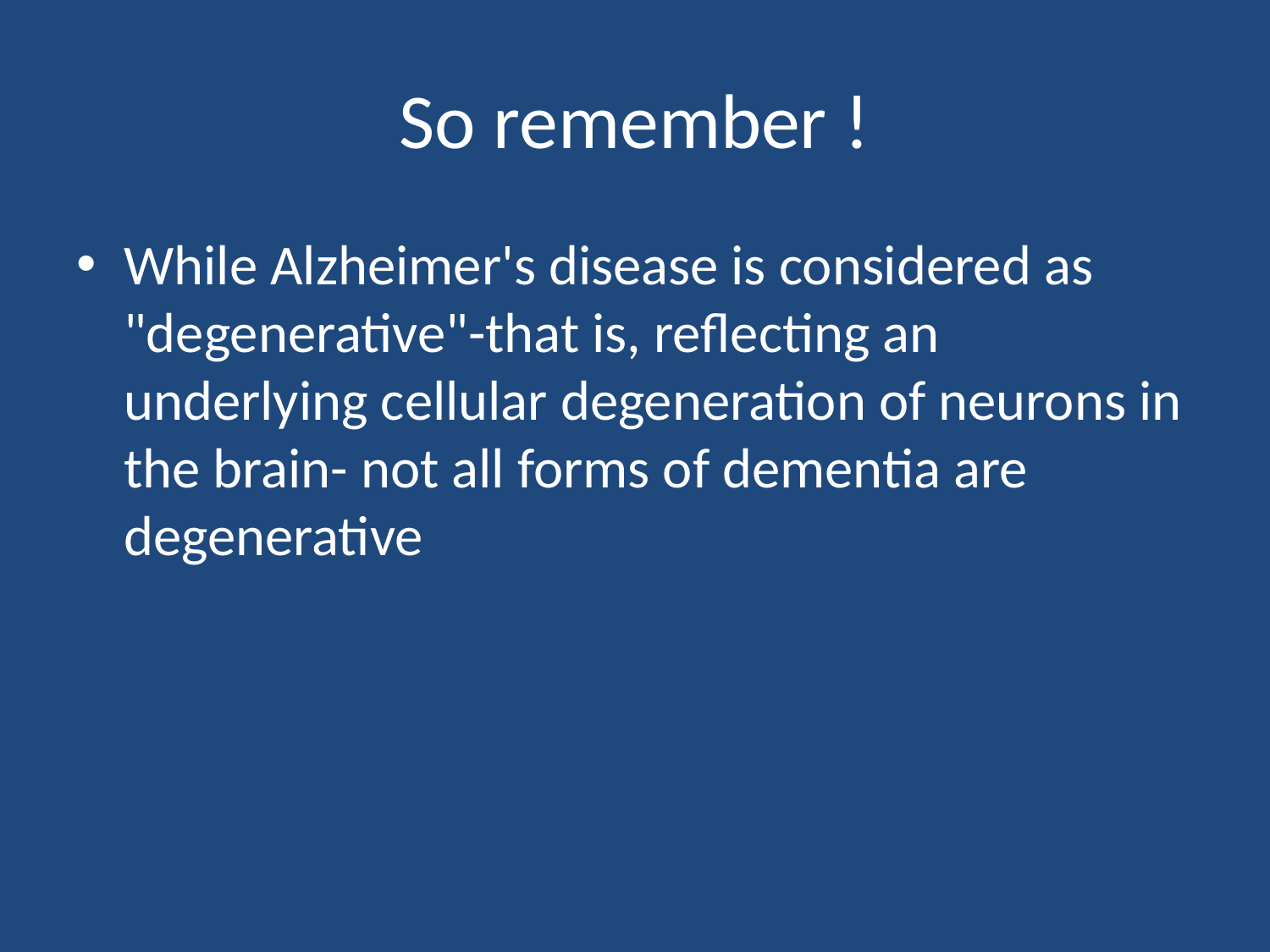

# So remember !
While Alzheimer's disease is considered as "degenerative"-that is, reflecting an underlying cellular degeneration of neurons in the brain- not all forms of dementia are degenerative